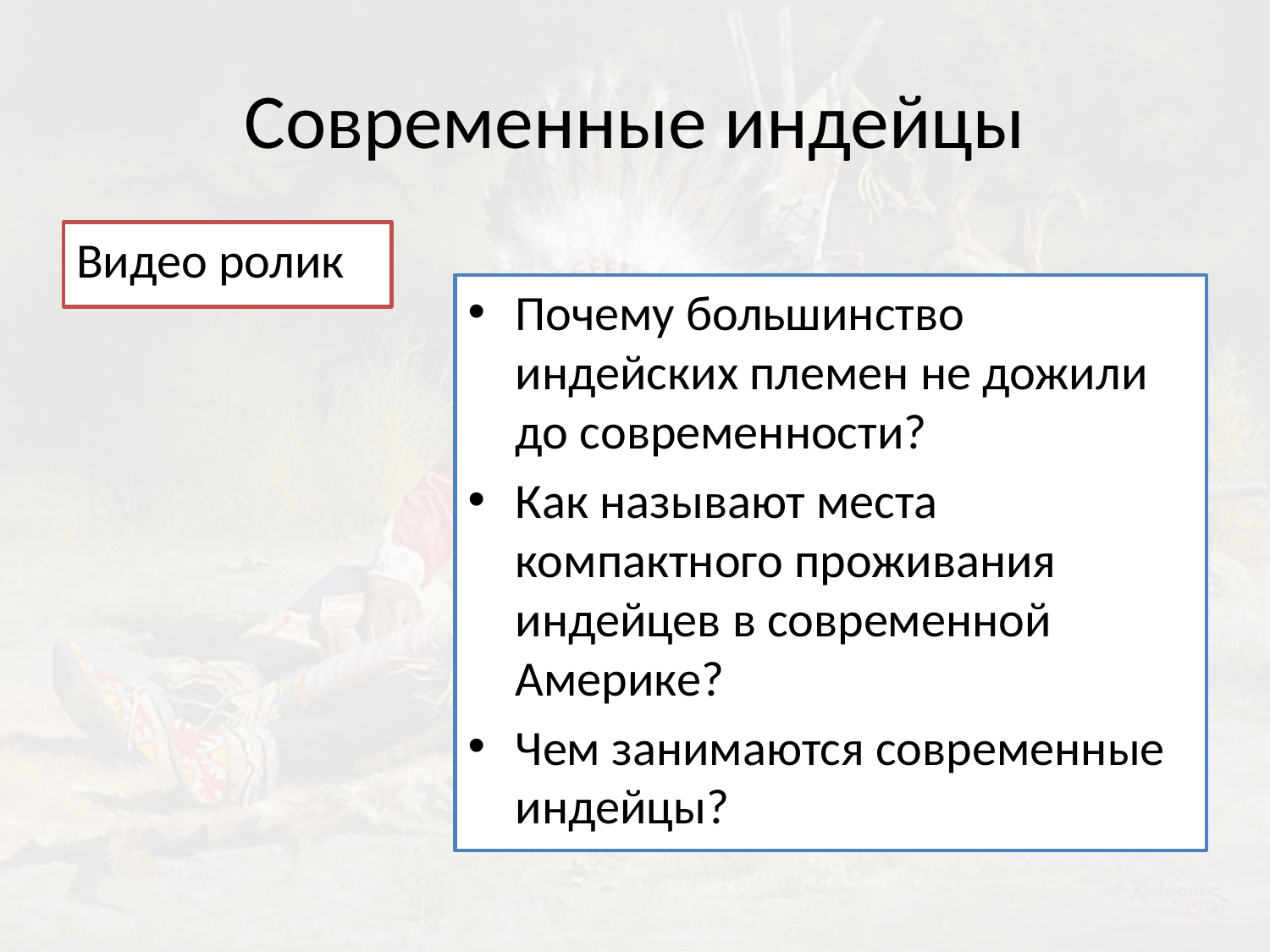

# Современные индейцы
Видео ролик
Почему большинство индейских племен не дожили до современности?
Как называют места компактного проживания индейцев в современной Америке?
Чем занимаются современные индейцы?